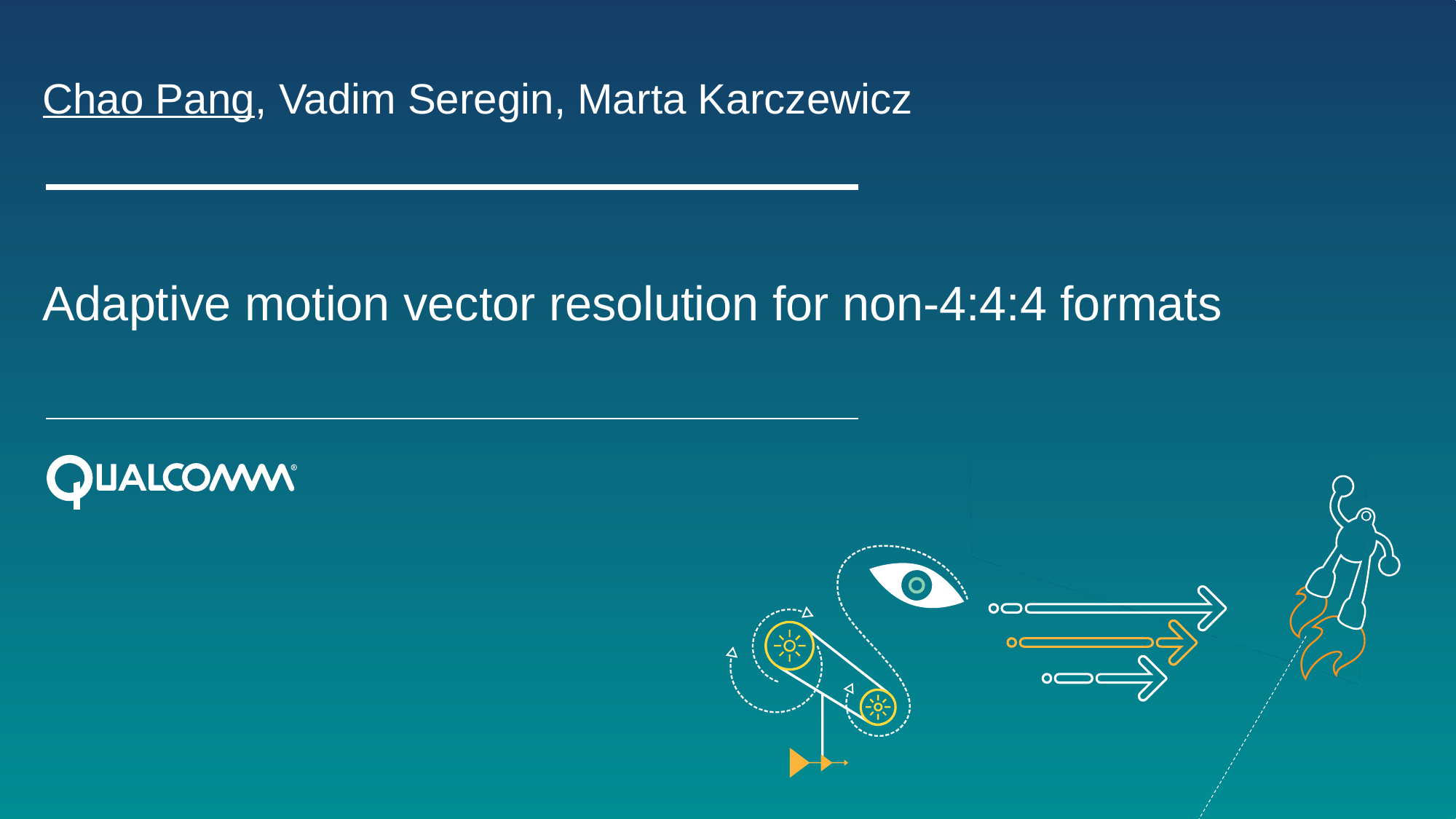

Chao Pang, Vadim Seregin, Marta Karczewicz
# Adaptive motion vector resolution for non-4:4:4 formats